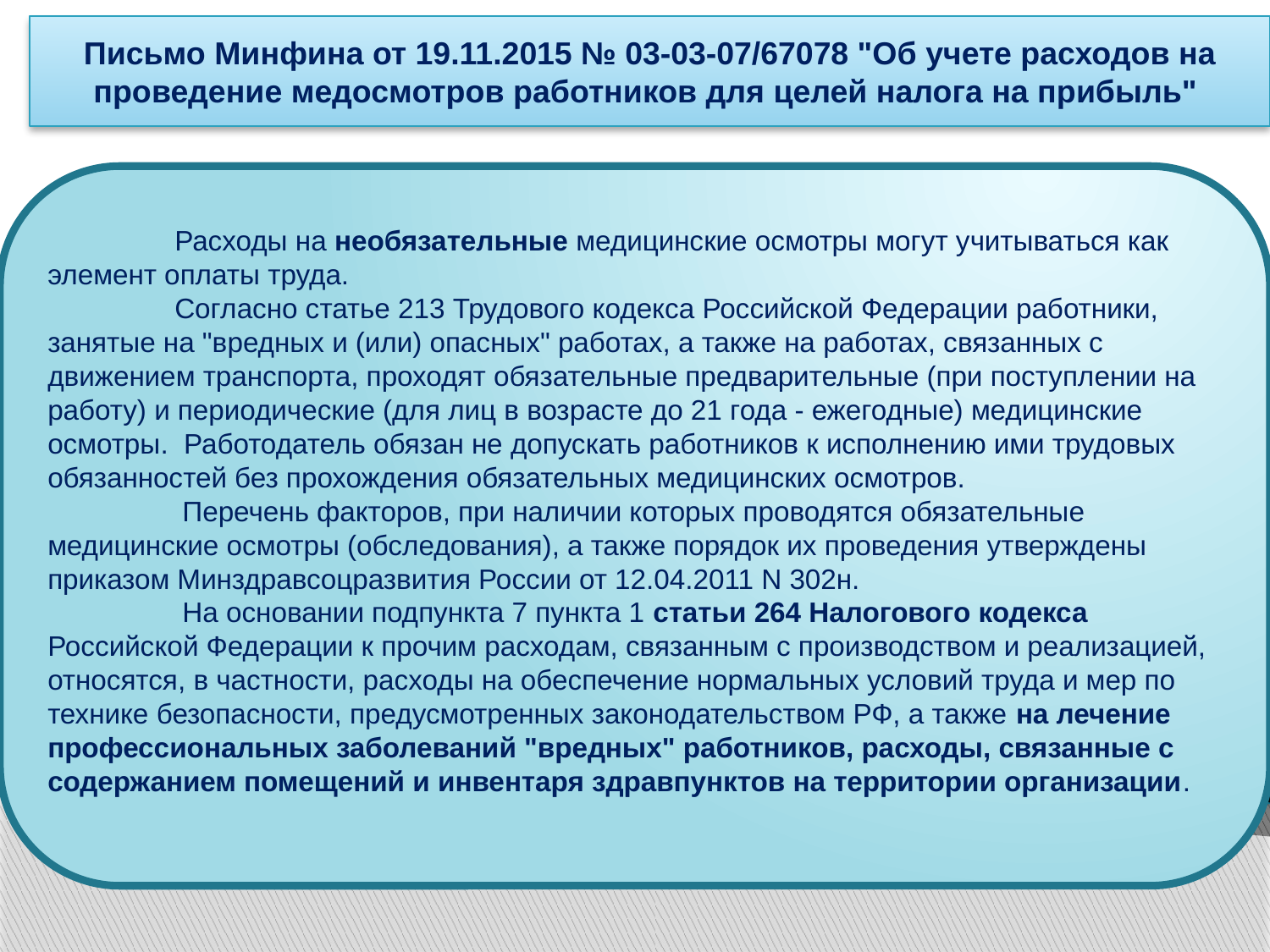

Письмо Минфина от 19.11.2015 № 03-03-07/67078 "Об учете расходов на проведение медосмотров работников для целей налога на прибыль"
	Расходы на необязательные медицинские осмотры могут учитываться как элемент оплаты труда.
	Согласно статье 213 Трудового кодекса Российской Федерации работники, занятые на "вредных и (или) опасных" работах, а также на работах, связанных с движением транспорта, проходят обязательные предварительные (при поступлении на работу) и периодические (для лиц в возрасте до 21 года - ежегодные) медицинские осмотры.  Работодатель обязан не допускать работников к исполнению ими трудовых обязанностей без прохождения обязательных медицинских осмотров.
	 Перечень факторов, при наличии которых проводятся обязательные медицинские осмотры (обследования), а также порядок их проведения утверждены приказом Минздравсоцразвития России от 12.04.2011 N 302н.
	 На основании подпункта 7 пункта 1 статьи 264 Налогового кодекса Российской Федерации к прочим расходам, связанным с производством и реализацией, относятся, в частности, расходы на обеспечение нормальных условий труда и мер по технике безопасности, предусмотренных законодательством РФ, а также на лечение профессиональных заболеваний "вредных" работников, расходы, связанные с содержанием помещений и инвентаря здравпунктов на территории организации.